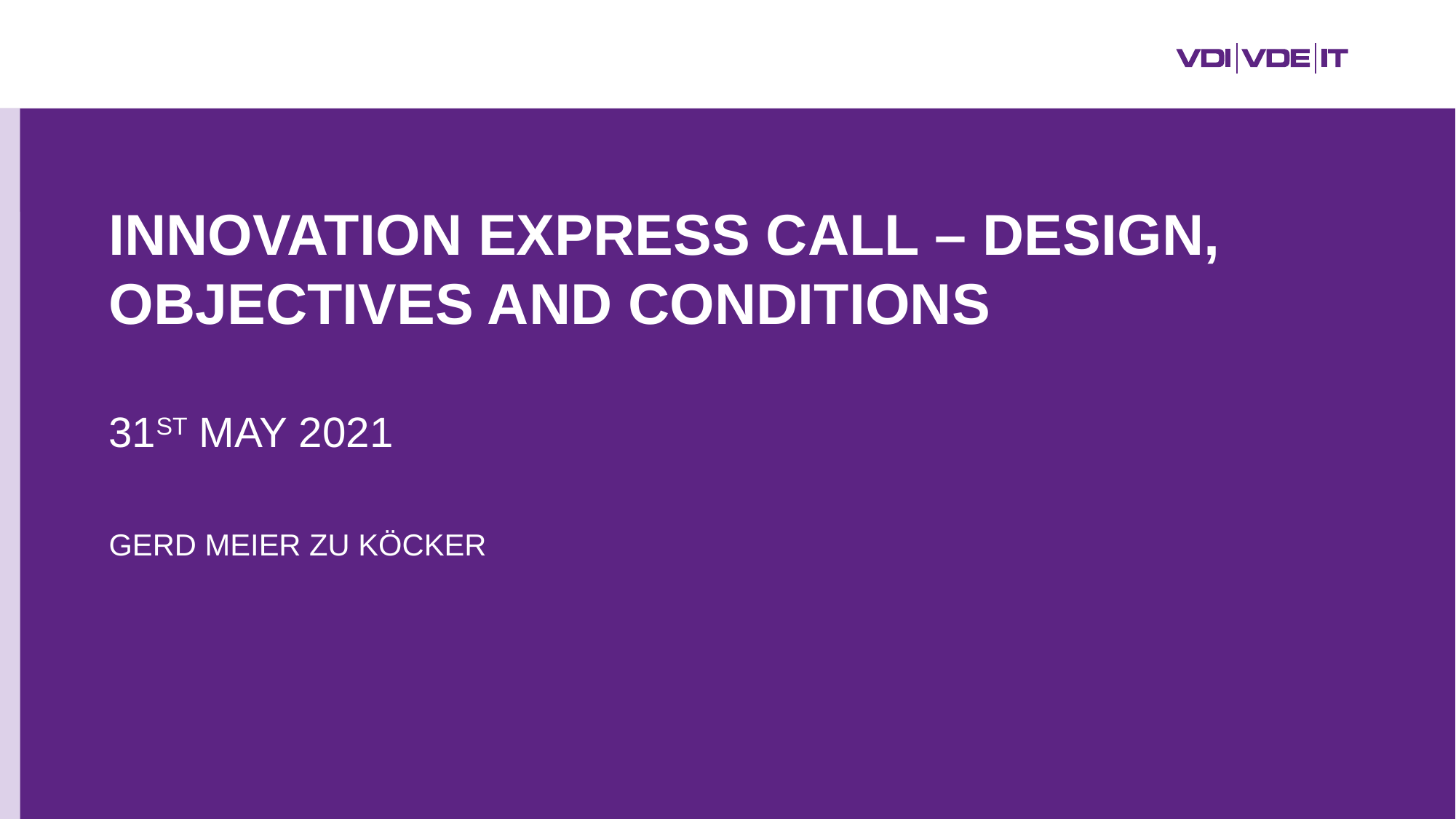

# Innovation Express Call – Design, Objectives and Conditions 31st May 2021 Gerd Meier zu Köcker